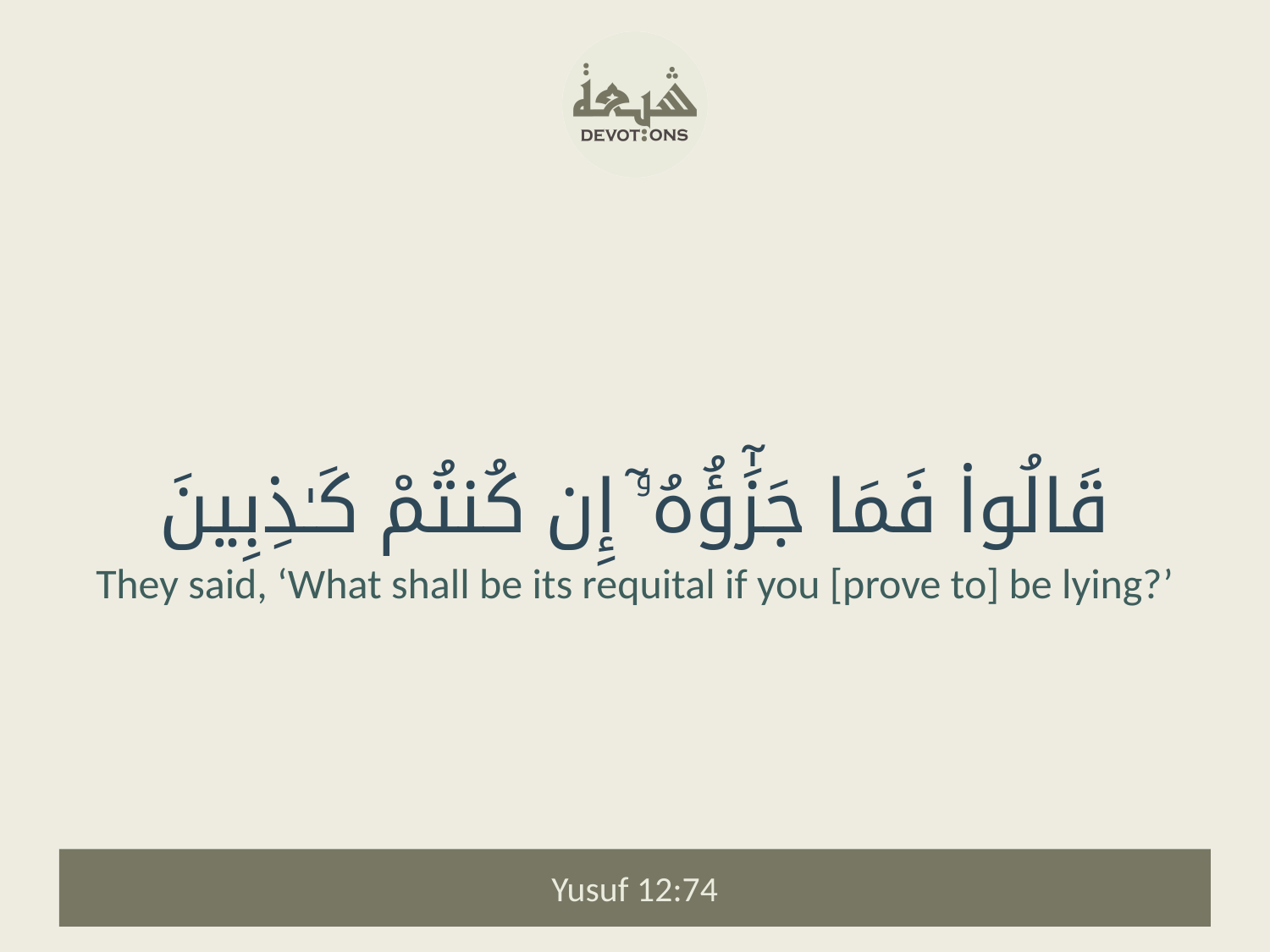

قَالُوا۟ فَمَا جَزَٰٓؤُهُۥٓ إِن كُنتُمْ كَـٰذِبِينَ
They said, ‘What shall be its requital if you [prove to] be lying?’
Yusuf 12:74